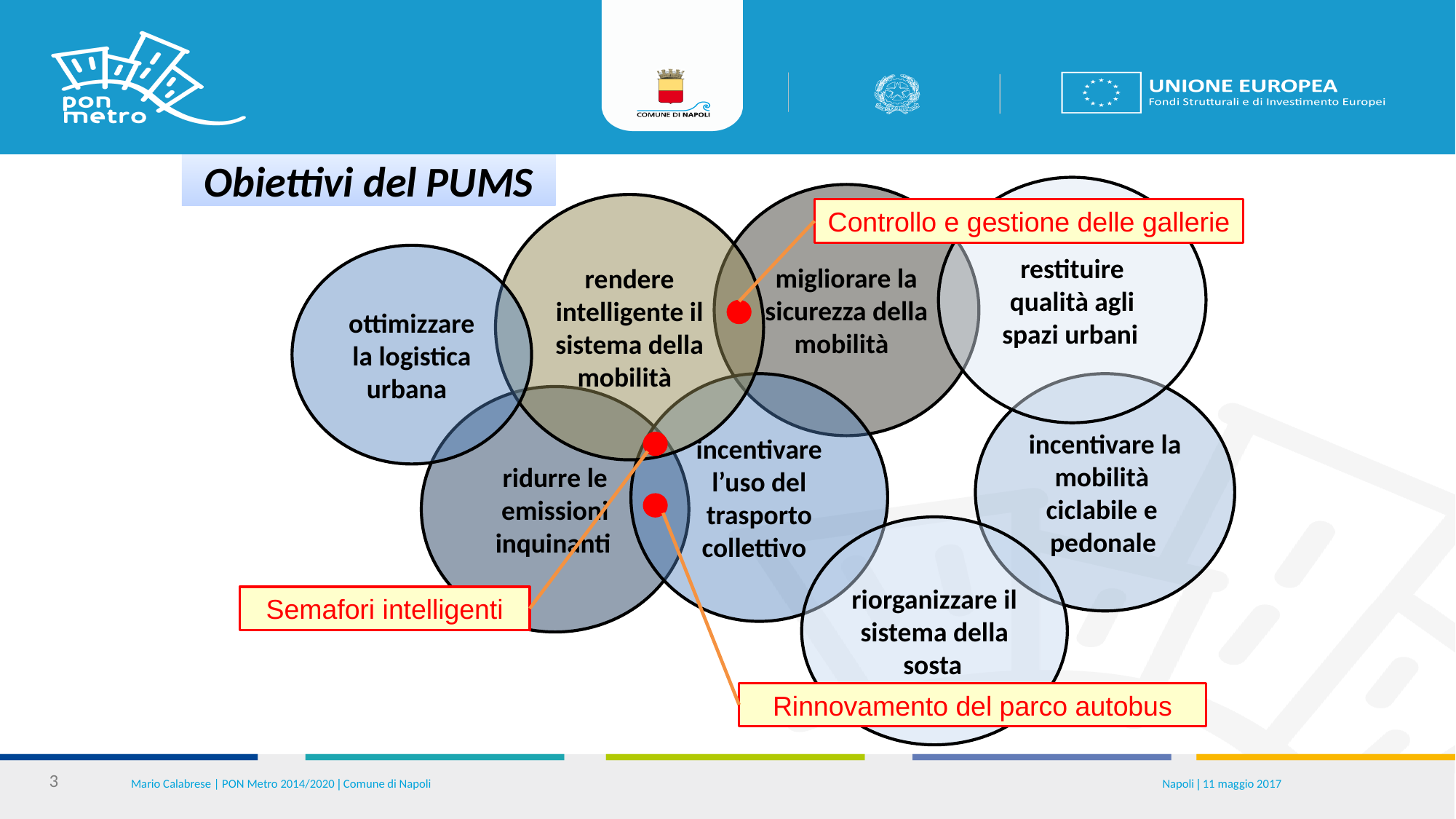

# Obiettivi del PUMS
restituire qualità agli spazi urbani
migliorare la sicurezza della mobilità
rendere intelligente il sistema della mobilità
ottimizzare la logistica urbana
incentivare l’uso del trasporto collettivo
incentivare la mobilità
ciclabile e  pedonale
ridurre le emissioni inquinanti
riorganizzare il sistema della sosta
Controllo e gestione delle gallerie

Semafori intelligenti
Rinnovamento del parco autobus